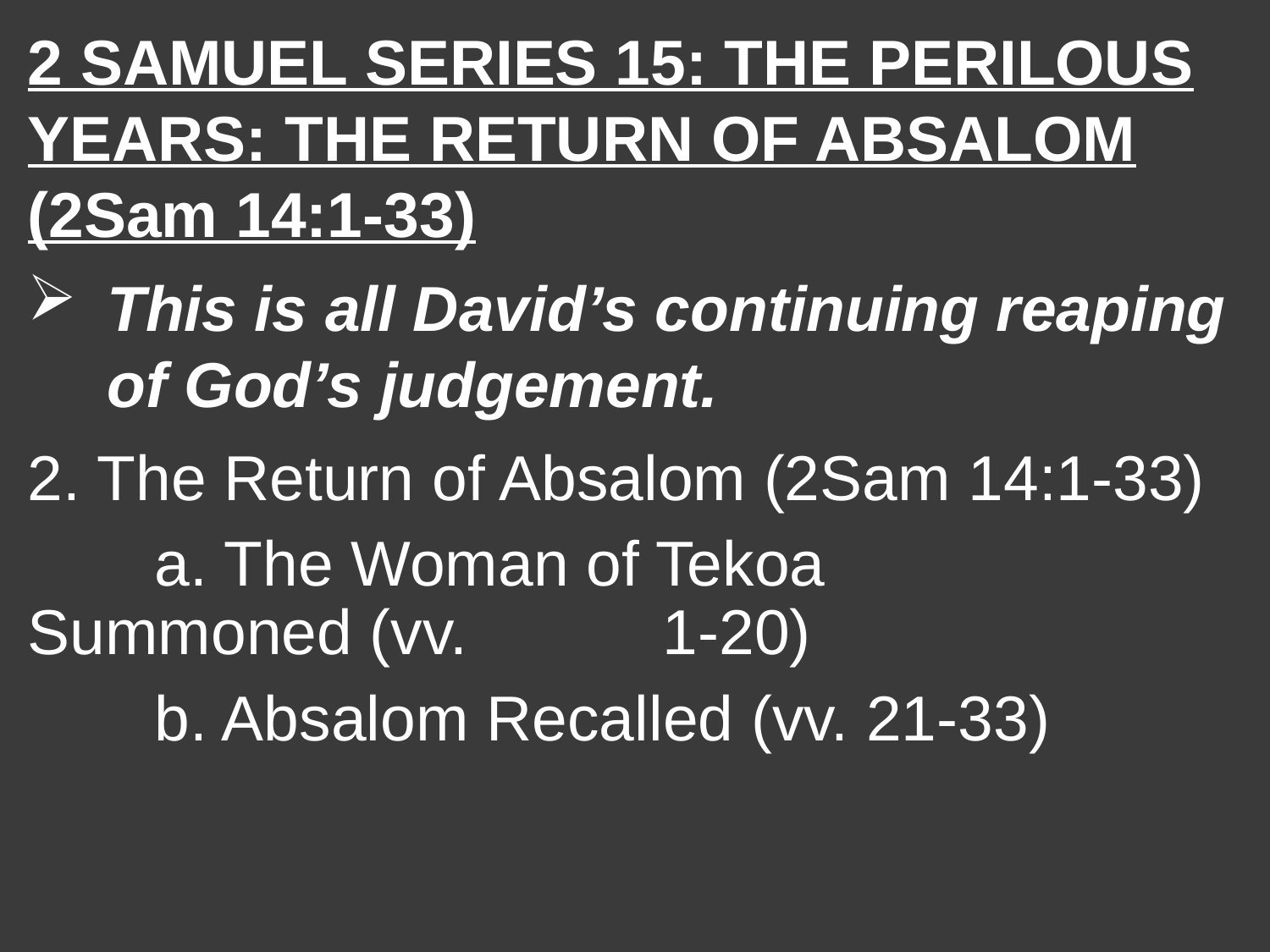

2 SAMUEL SERIES 15: THE PERILOUS YEARS: THE RETURN OF ABSALOM (2Sam 14:1-33)
This is all David’s continuing reaping of God’s judgement.
2. The Return of Absalom (2Sam 14:1-33)
	a. The Woman of Tekoa 	Summoned (vv. 		1-20)
	b. Absalom Recalled (vv. 21-33)